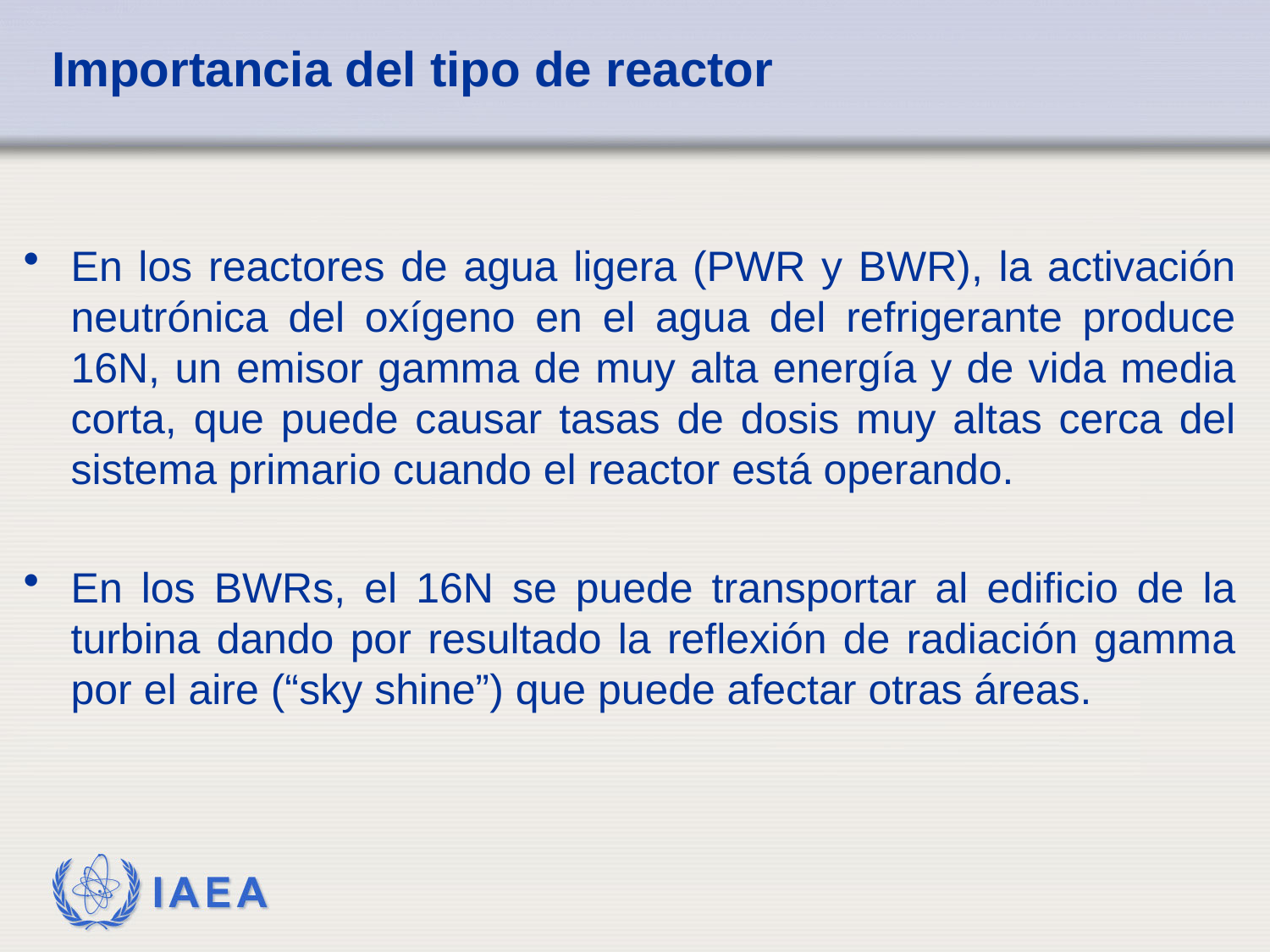

# Importancia del tipo de reactor
En los reactores de agua ligera (PWR y BWR), la activación neutrónica del oxígeno en el agua del refrigerante produce 16N, un emisor gamma de muy alta energía y de vida media corta, que puede causar tasas de dosis muy altas cerca del sistema primario cuando el reactor está operando.

En los BWRs, el 16N se puede transportar al edificio de la turbina dando por resultado la reflexión de radiación gamma por el aire (“sky shine”) que puede afectar otras áreas.